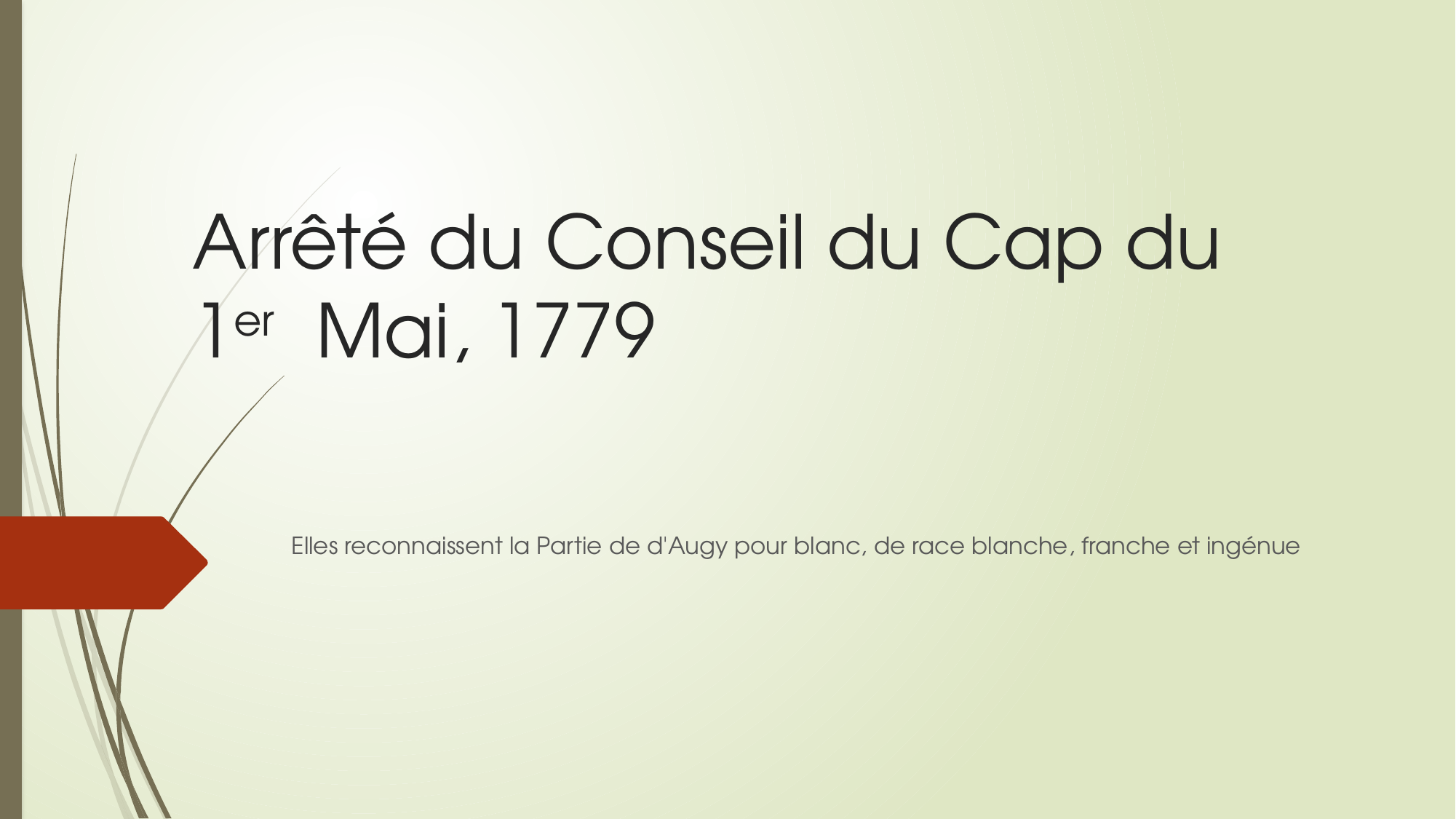

# Arrêté du Conseil du Cap du 1er  Mai, 1779
Elles reconnaissent la Partie de d'Augy pour blanc, de race blanche, franche et ingénue